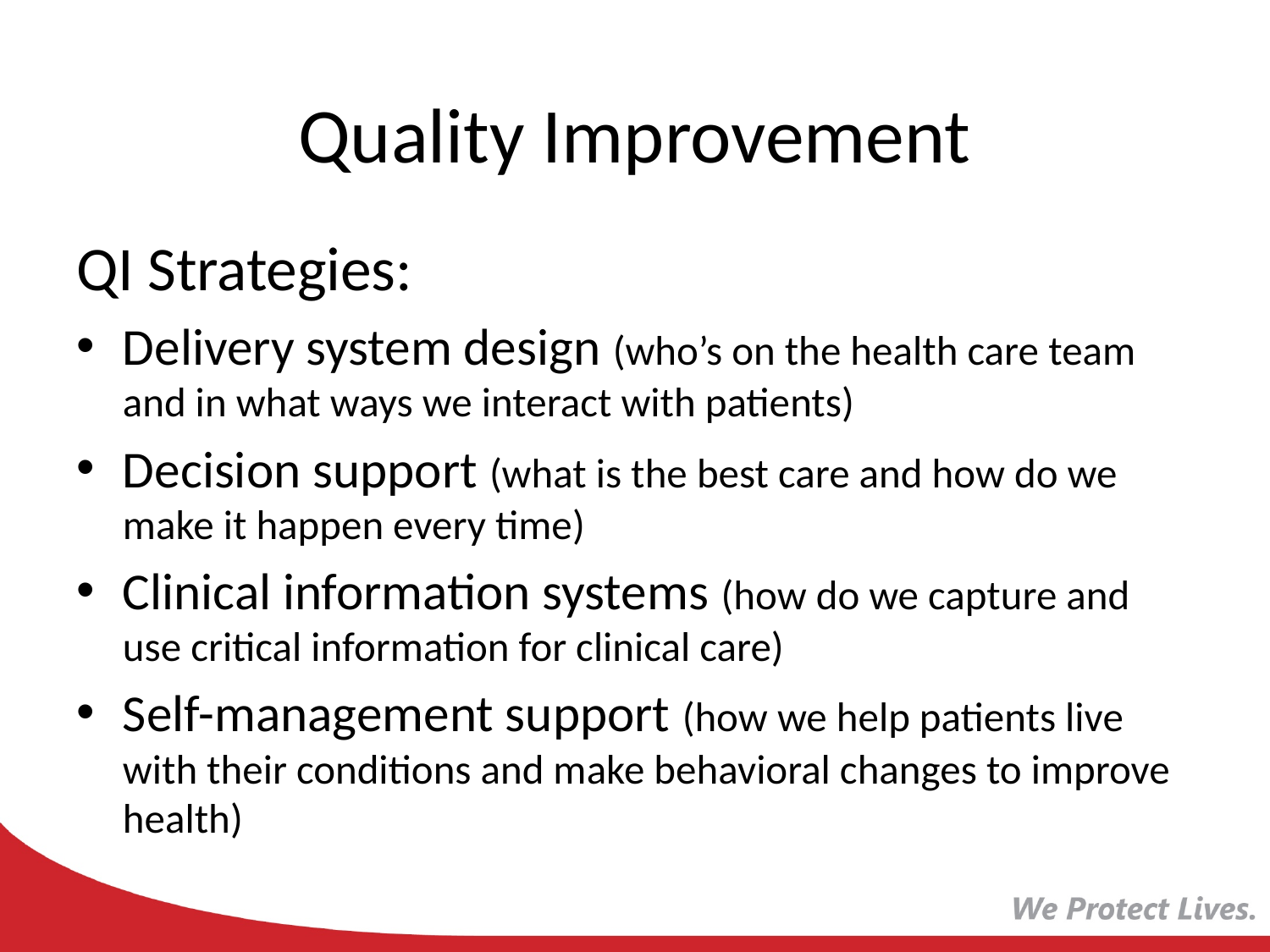

# Quality Improvement
QI Strategies:
Delivery system design (who’s on the health care team and in what ways we interact with patients)
Decision support (what is the best care and how do we make it happen every time)
Clinical information systems (how do we capture and use critical information for clinical care)
Self-management support (how we help patients live with their conditions and make behavioral changes to improve health)